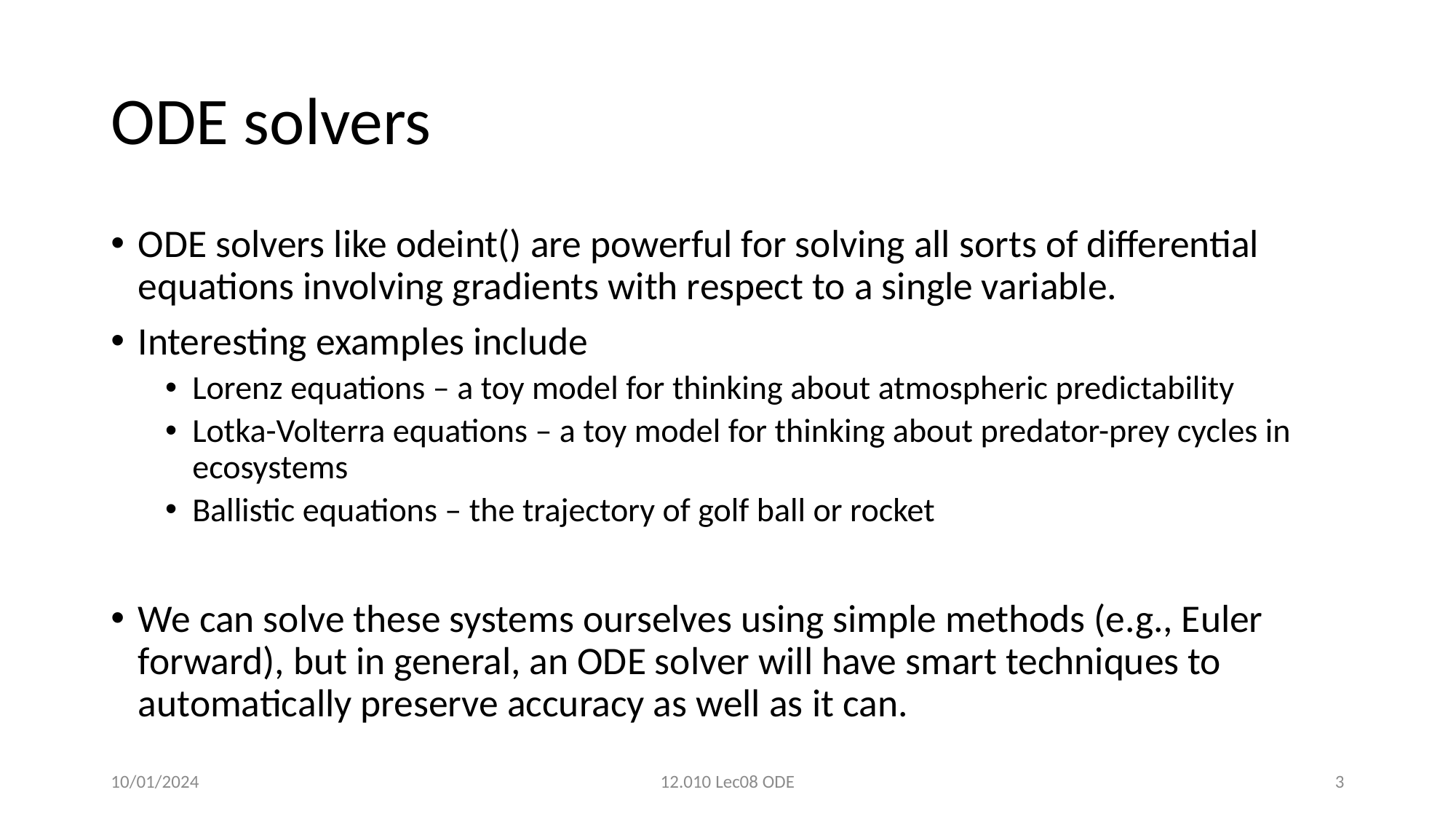

# ODE solvers
ODE solvers like odeint() are powerful for solving all sorts of differential equations involving gradients with respect to a single variable.
Interesting examples include
Lorenz equations – a toy model for thinking about atmospheric predictability
Lotka-Volterra equations – a toy model for thinking about predator-prey cycles in ecosystems
Ballistic equations – the trajectory of golf ball or rocket

We can solve these systems ourselves using simple methods (e.g., Euler forward), but in general, an ODE solver will have smart techniques to automatically preserve accuracy as well as it can.

10/01/2024
12.010 Lec08 ODE
3